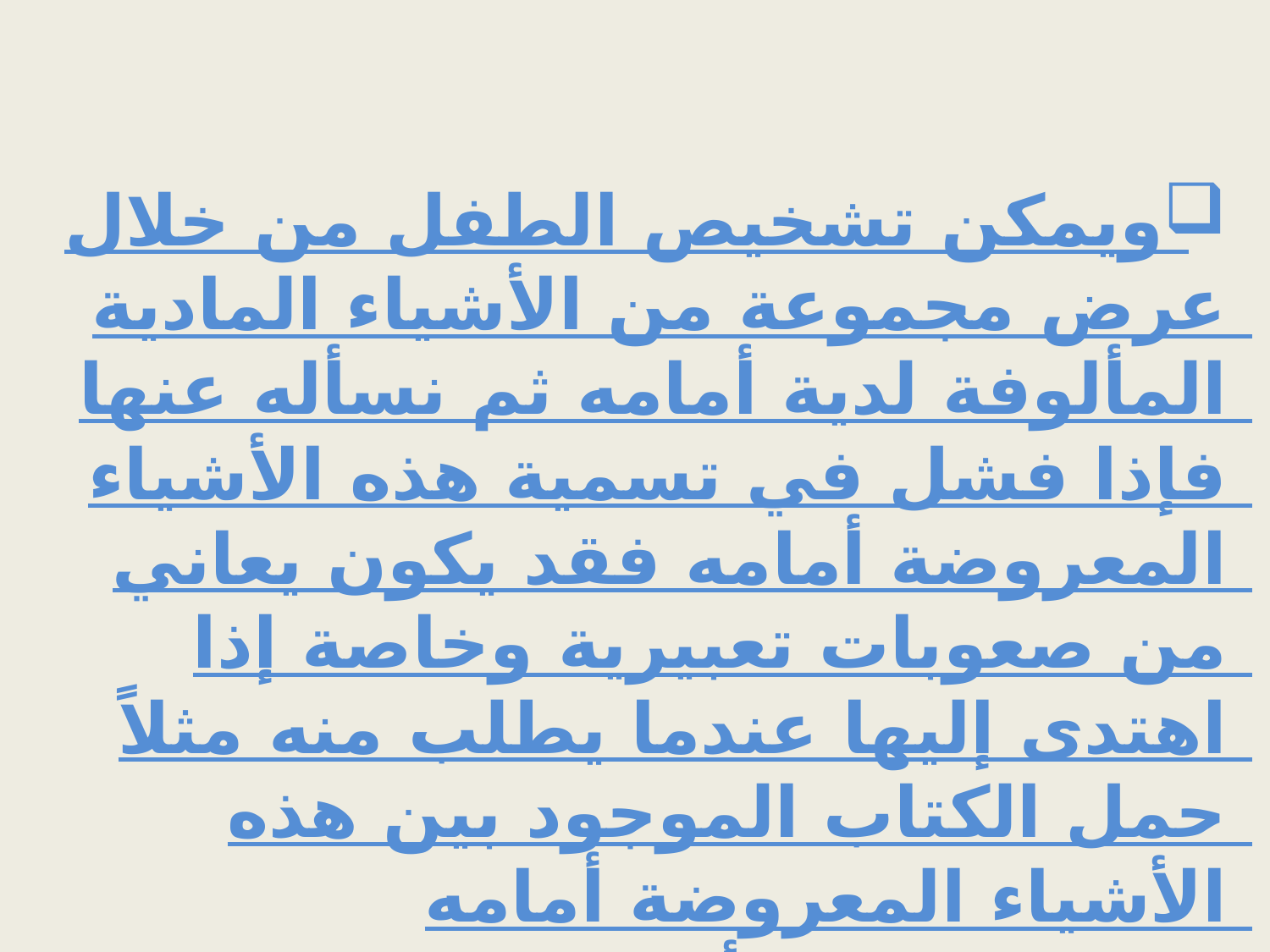

ويمكن تشخيص الطفل من خلال عرض مجموعة من الأشياء المادية المألوفة لدية أمامه ثم نسأله عنها فإذا فشل في تسمية هذه الأشياء المعروضة أمامه فقد يكون يعاني من صعوبات تعبيرية وخاصة إذا اهتدى إليها عندما يطلب منه مثلاً حمل الكتاب الموجود بين هذه الأشياء المعروضة أمامه ( الاختبارات الأدائية) وإذا فشل الطفل في بناء تراكيب وجمل لغوية سليمة, فقد يشير ذلك إلى صعوبة في تسلل وترتيب الكلمات (اللغة التكاملية).